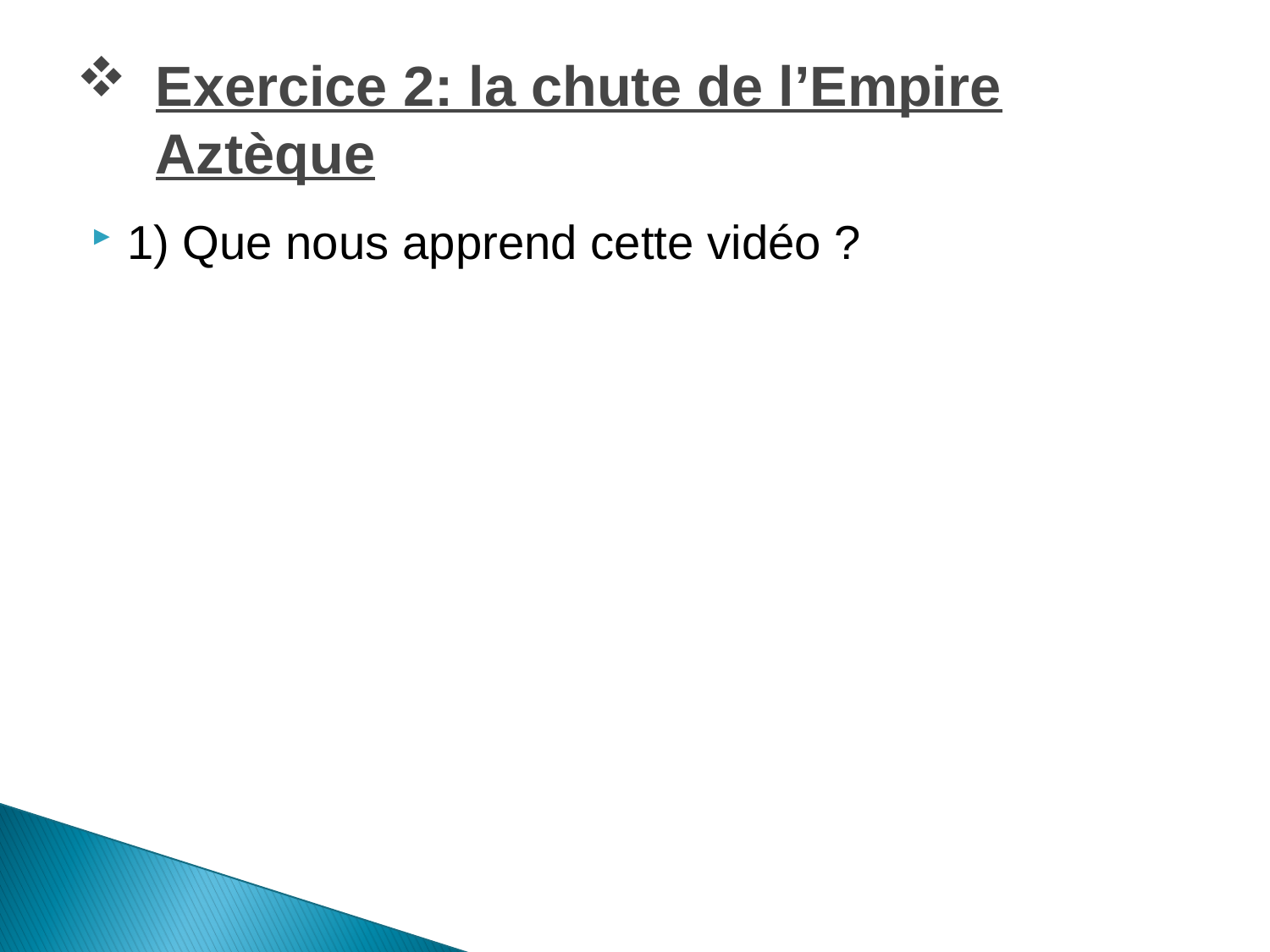

# Exercice 2: la chute de l’Empire Aztèque
1) Que nous apprend cette vidéo ?